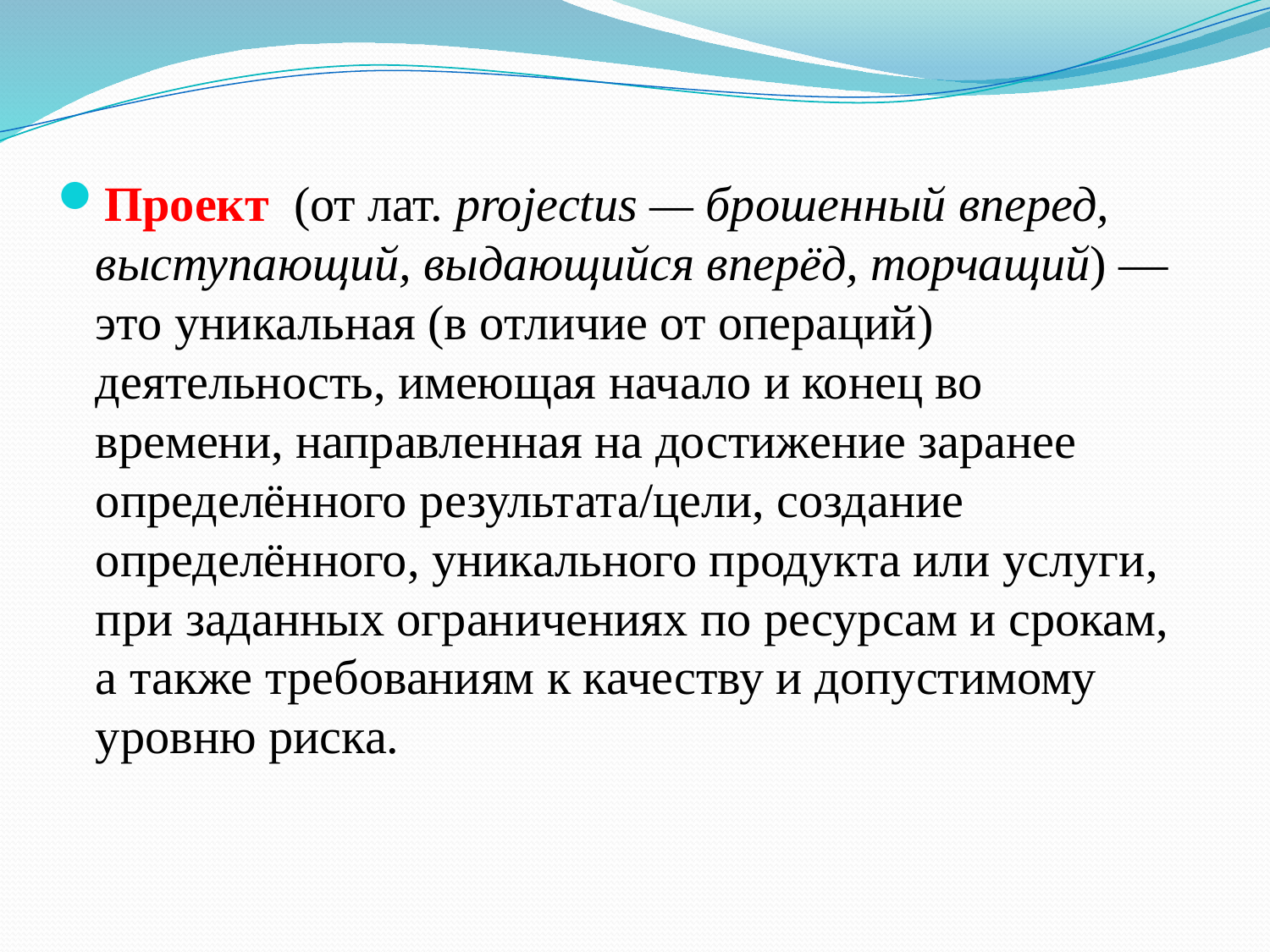

Проект  (от лат. projectus — брошенный вперед, выступающий, выдающийся вперёд, торчащий) — это уникальная (в отличие от операций) деятельность, имеющая начало и конец во времени, направленная на достижение заранее определённого результата/цели, создание определённого, уникального продукта или услуги, при заданных ограничениях по ресурсам и срокам, а также требованиям к качеству и допустимому уровню риска.